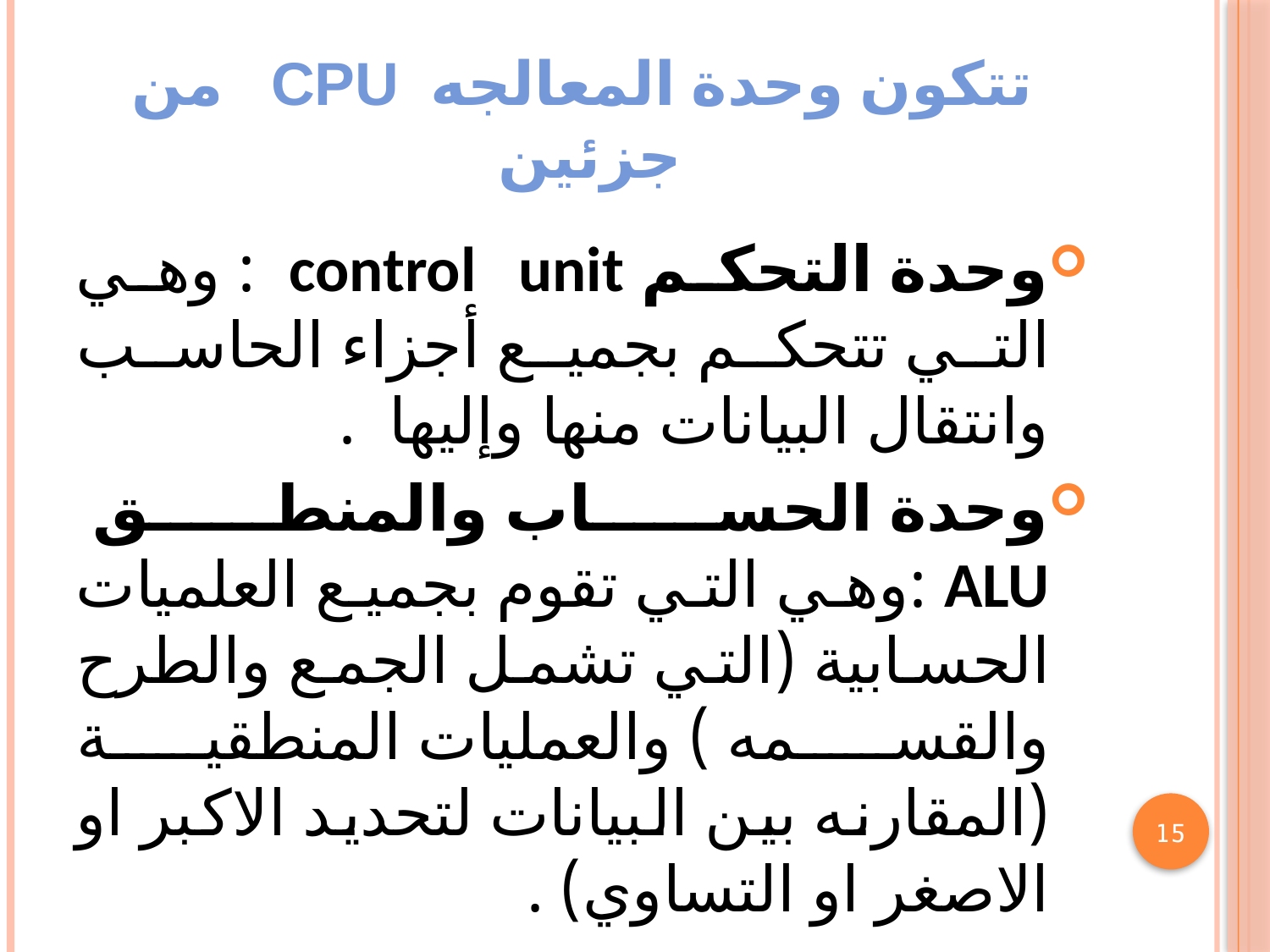

# تتكون وحدة المعالجه  CPU   من جزئين
وحدة التحكم control unit  : وهي التي تتحكم بجميع أجزاء الحاسب وانتقال البيانات منها وإليها  .
وحدة الحساب والمنطق  ALU :وهي التي تقوم بجميع العلميات الحسابية (التي تشمل الجمع والطرح والقسمه ) والعمليات المنطقية (المقارنه بين البيانات لتحديد الاكبر او الاصغر او التساوي) .

15